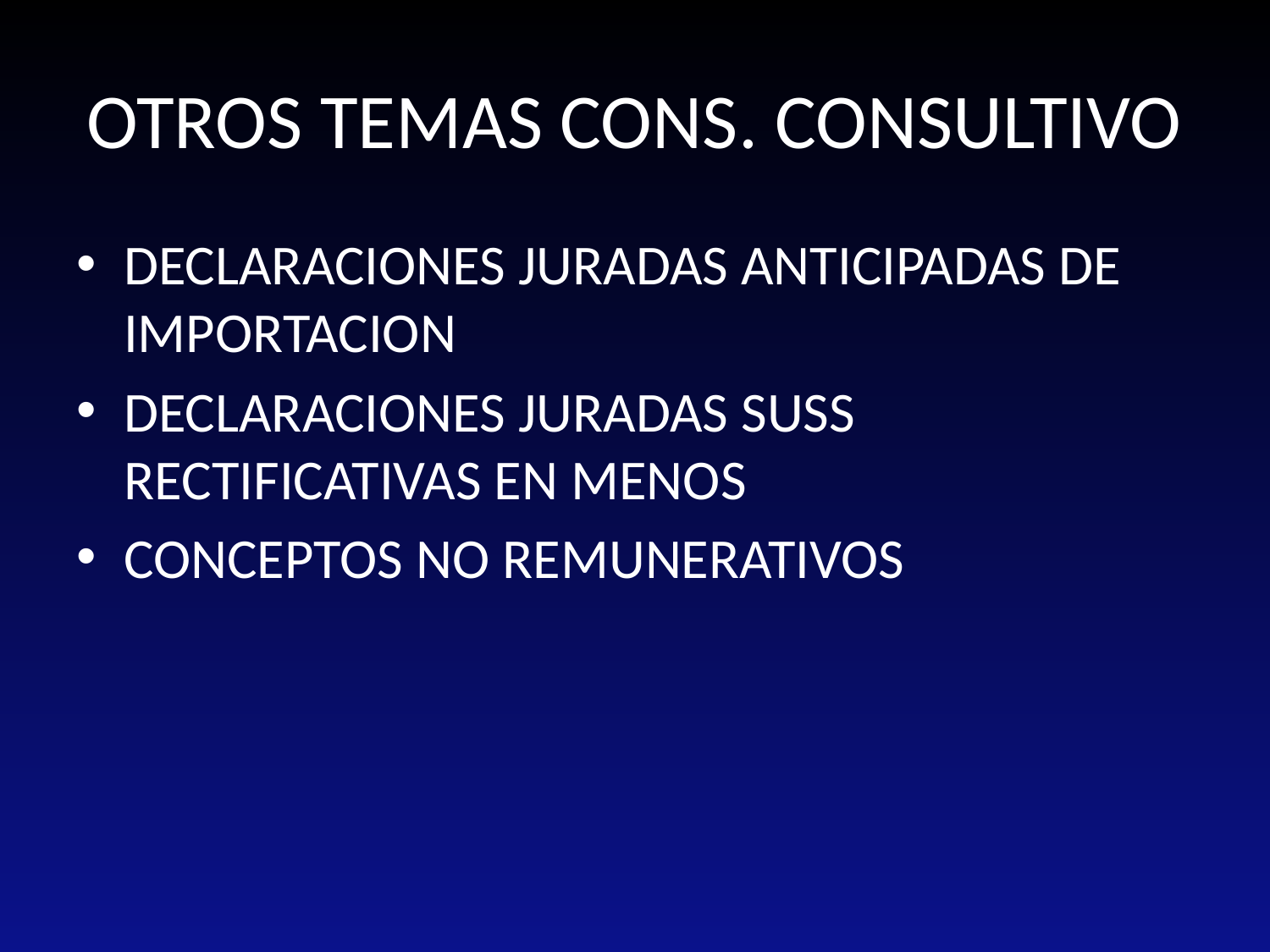

# OTROS TEMAS CONS. CONSULTIVO
DECLARACIONES JURADAS ANTICIPADAS DE IMPORTACION
DECLARACIONES JURADAS SUSS RECTIFICATIVAS EN MENOS
CONCEPTOS NO REMUNERATIVOS